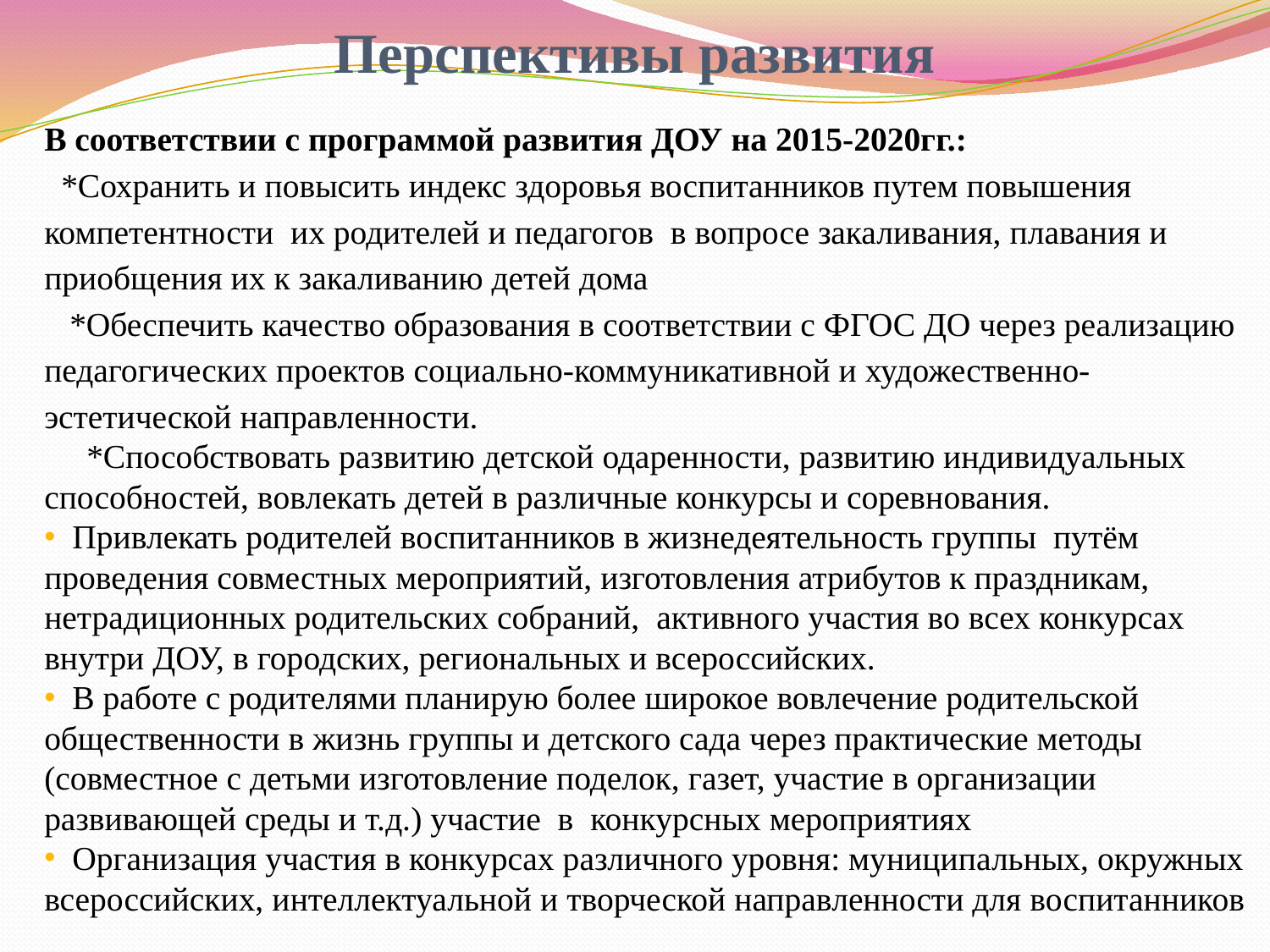

# Перспективы развития
В соответствии с программой развития ДОУ на 2015-2020гг.:
  *Сохранить и повысить индекс здоровья воспитанников путем повышения компетентности  их родителей и педагогов  в вопросе закаливания, плавания и приобщения их к закаливанию детей дома
   *Обеспечить качество образования в соответствии с ФГОС ДО через реализацию педагогических проектов социально-коммуникативной и художественно-эстетической направленности.
     *Способствовать развитию детской одаренности, развитию индивидуальных способностей, вовлекать детей в различные конкурсы и соревнования.
  Привлекать родителей воспитанников в жизнедеятельность группы  путём проведения совместных мероприятий, изготовления атрибутов к праздникам, нетрадиционных родительских собраний,  активного участия во всех конкурсах внутри ДОУ, в городских, региональных и всероссийских.
  В работе с родителями планирую более широкое вовлечение родительской общественности в жизнь группы и детского сада через практические методы (совместное с детьми изготовление поделок, газет, участие в организации развивающей среды и т.д.) участие  в  конкурсных мероприятиях
  Организация участия в конкурсах различного уровня: муниципальных, окружных всероссийских, интеллектуальной и творческой направленности для воспитанников